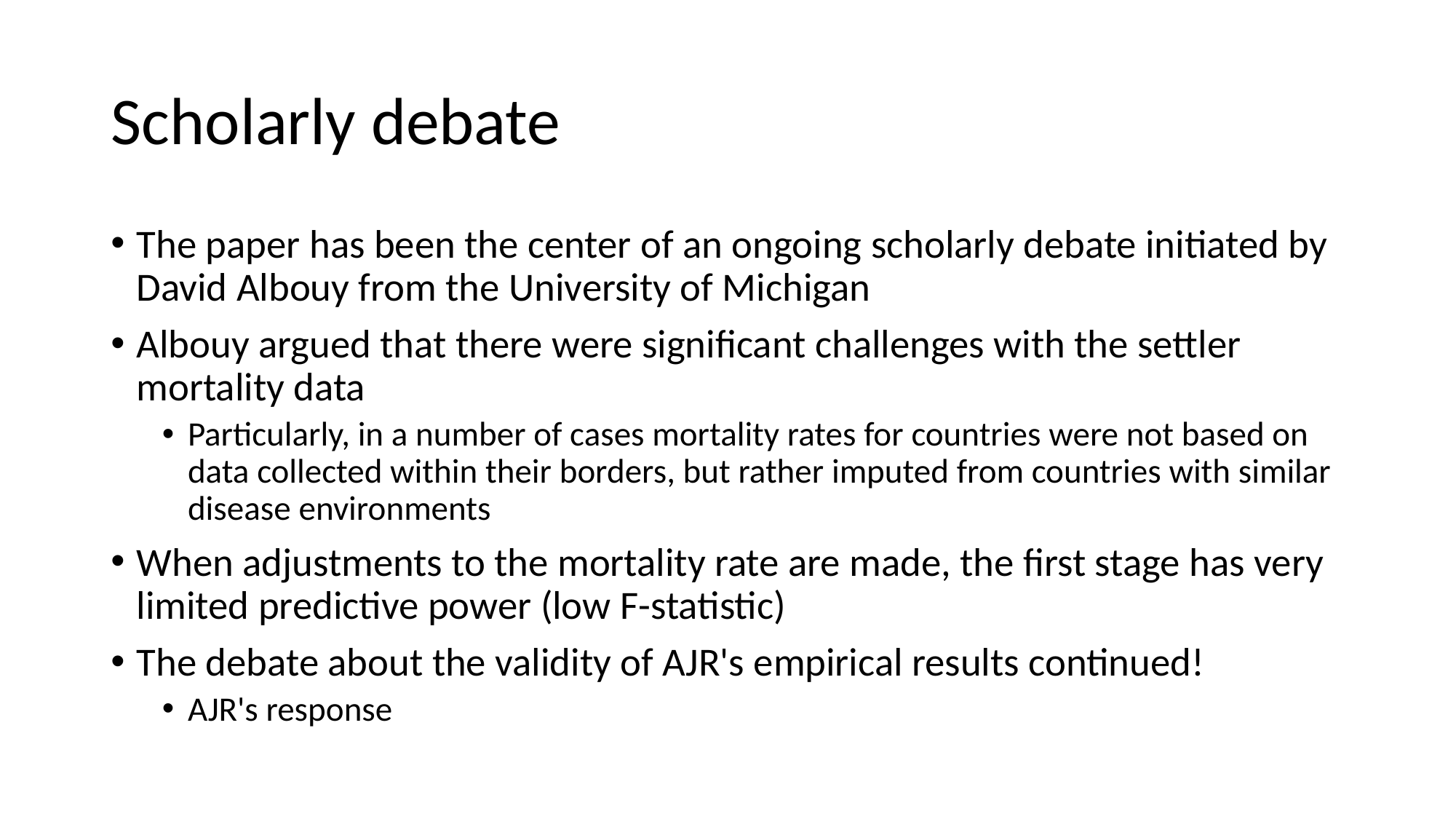

# Scholarly debate
The paper has been the center of an ongoing scholarly debate initiated by David Albouy from the University of Michigan
Albouy argued that there were significant challenges with the settler mortality data
Particularly, in a number of cases mortality rates for countries were not based on data collected within their borders, but rather imputed from countries with similar disease environments
When adjustments to the mortality rate are made, the first stage has very limited predictive power (low F-statistic)
The debate about the validity of AJR's empirical results continued!
AJR's response